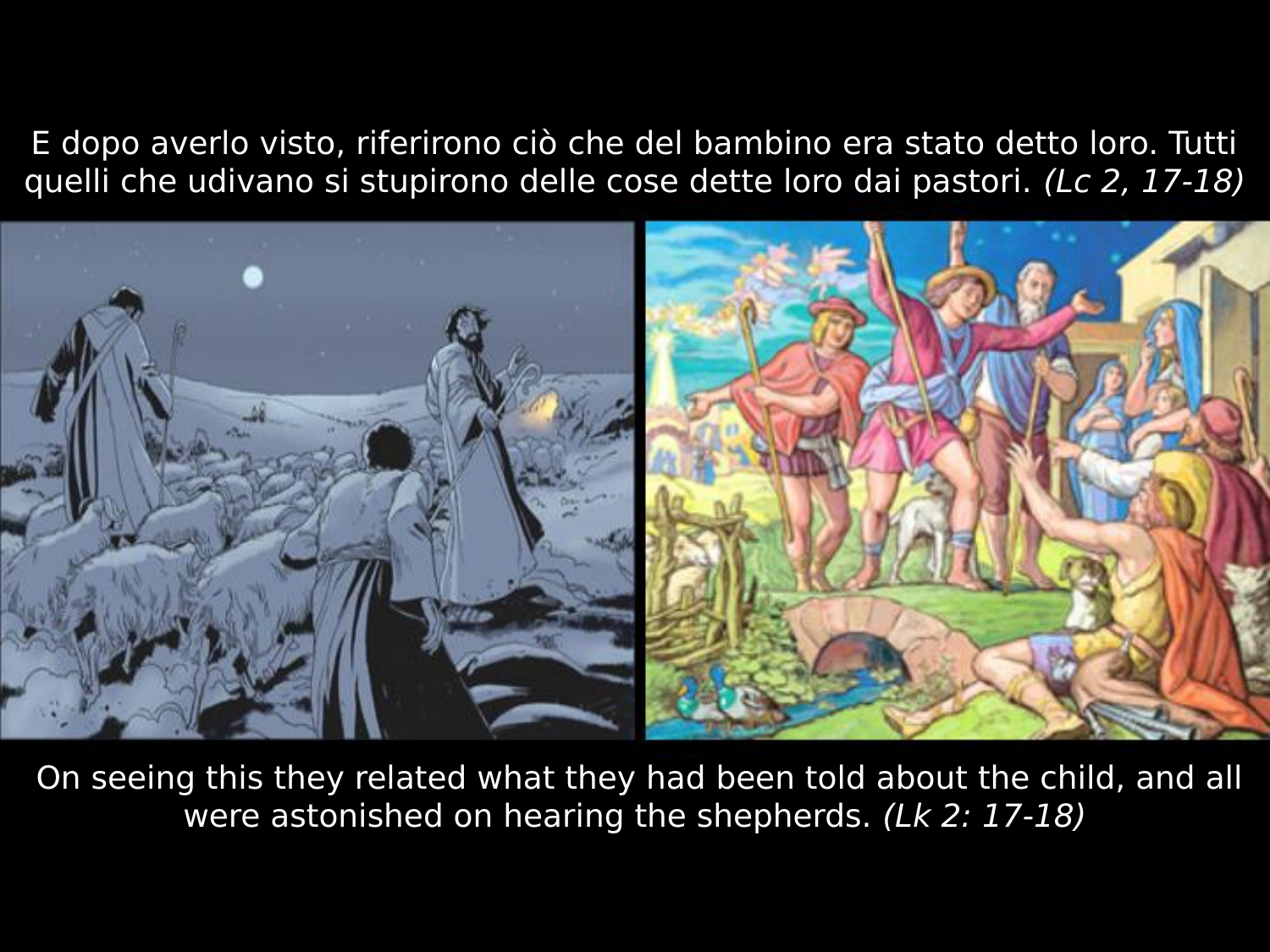

E dopo averlo visto, riferirono ciò che del bambino era stato detto loro. Tutti quelli che udivano si stupirono delle cose dette loro dai pastori. (Lc 2, 17-18)
 On seeing this they related what they had been told about the child, and all were astonished on hearing the shepherds. (Lk 2: 17-18)